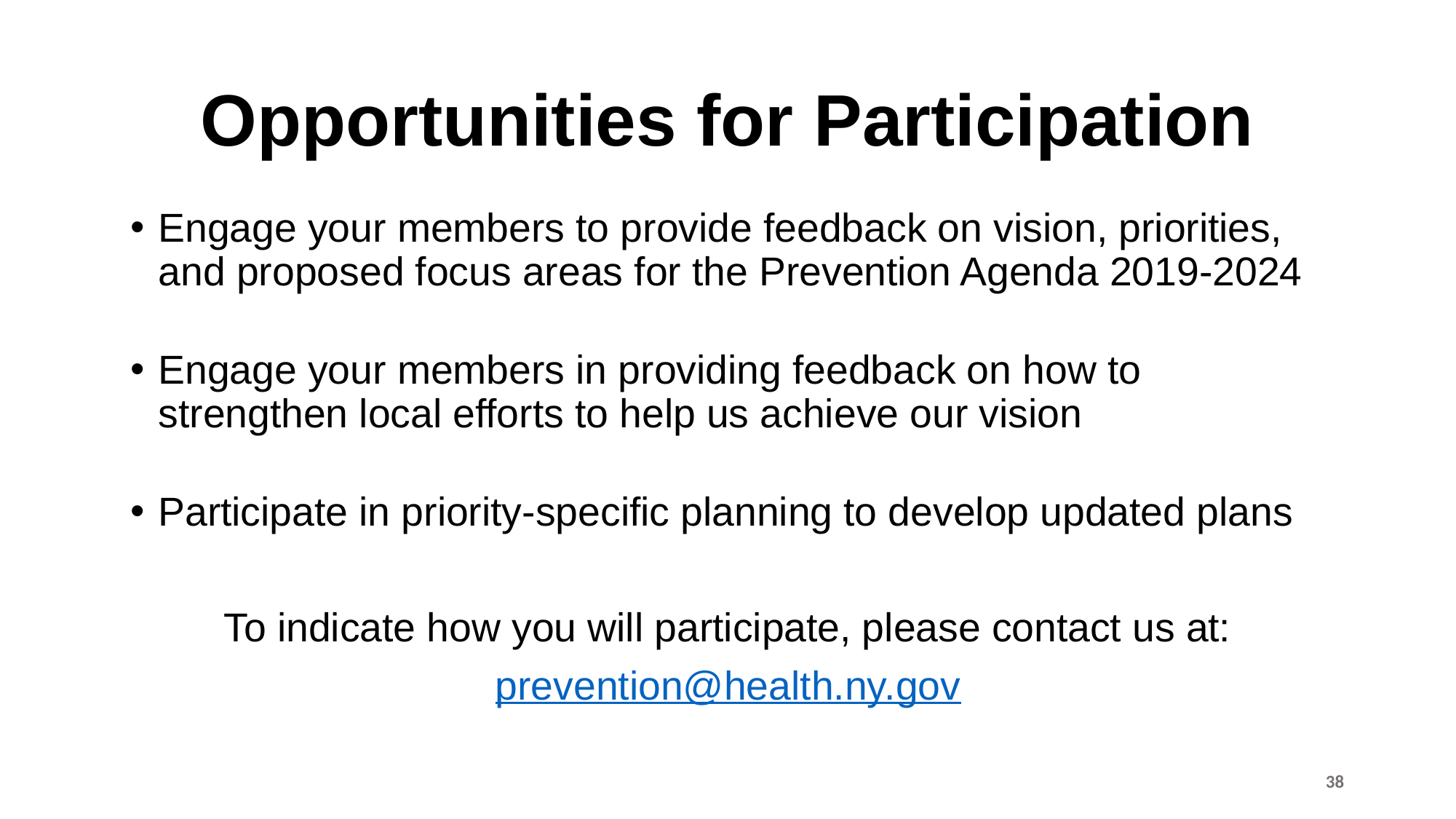

# Opportunities for Participation
Engage your members to provide feedback on vision, priorities, and proposed focus areas for the Prevention Agenda 2019-2024

Engage your members in providing feedback on how to strengthen local efforts to help us achieve our vision

Participate in priority-specific planning to develop updated plans

To indicate how you will participate, please contact us at:
prevention@health.ny.gov

38